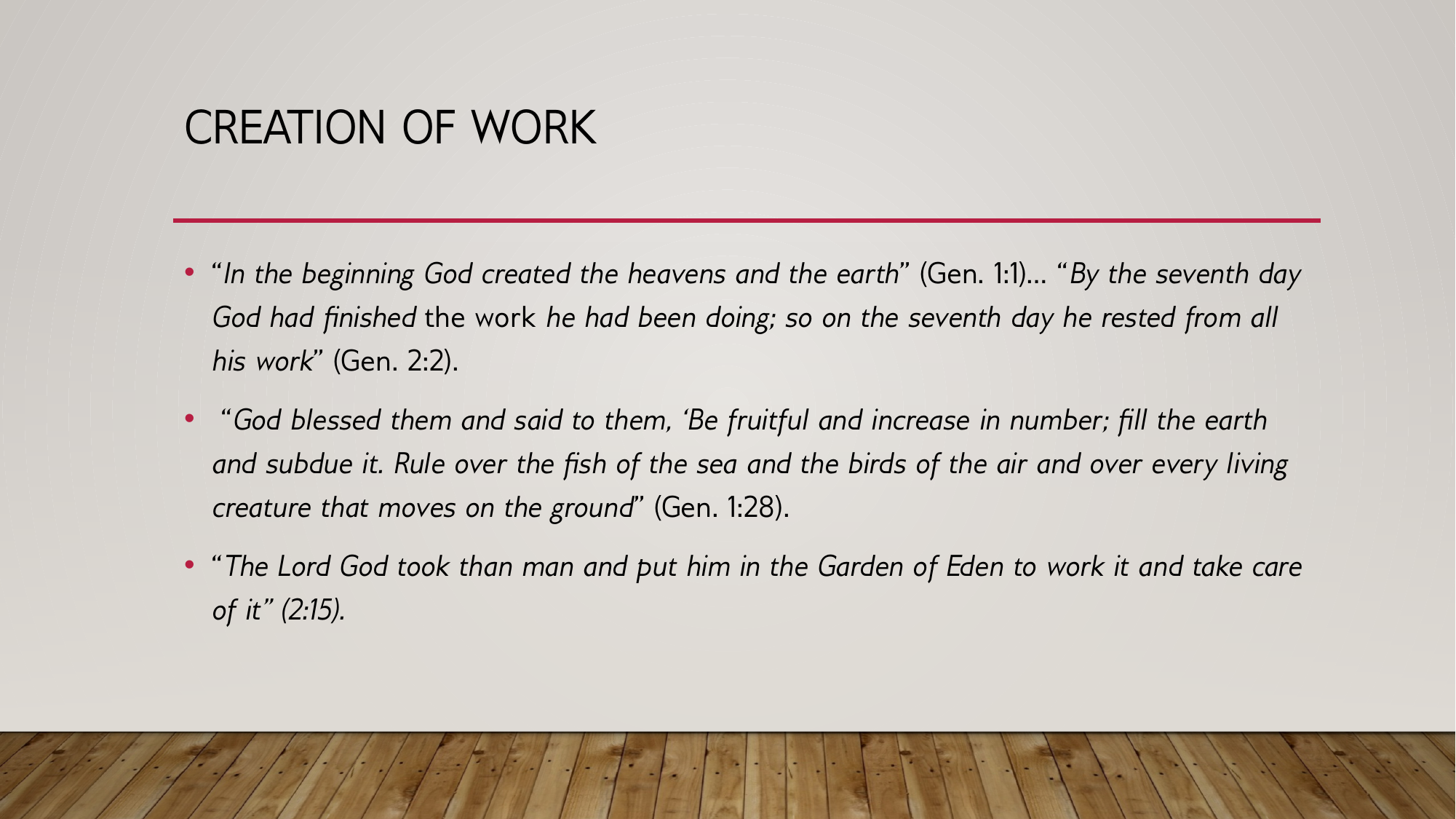

# Creation of work
“In the beginning God created the heavens and the earth” (Gen. 1:1)… “By the seventh day God had finished the work he had been doing; so on the seventh day he rested from all his work” (Gen. 2:2).
 “God blessed them and said to them, ‘Be fruitful and increase in number; fill the earth and subdue it. Rule over the fish of the sea and the birds of the air and over every living creature that moves on the ground” (Gen. 1:28).
“The Lord God took than man and put him in the Garden of Eden to work it and take care of it” (2:15).